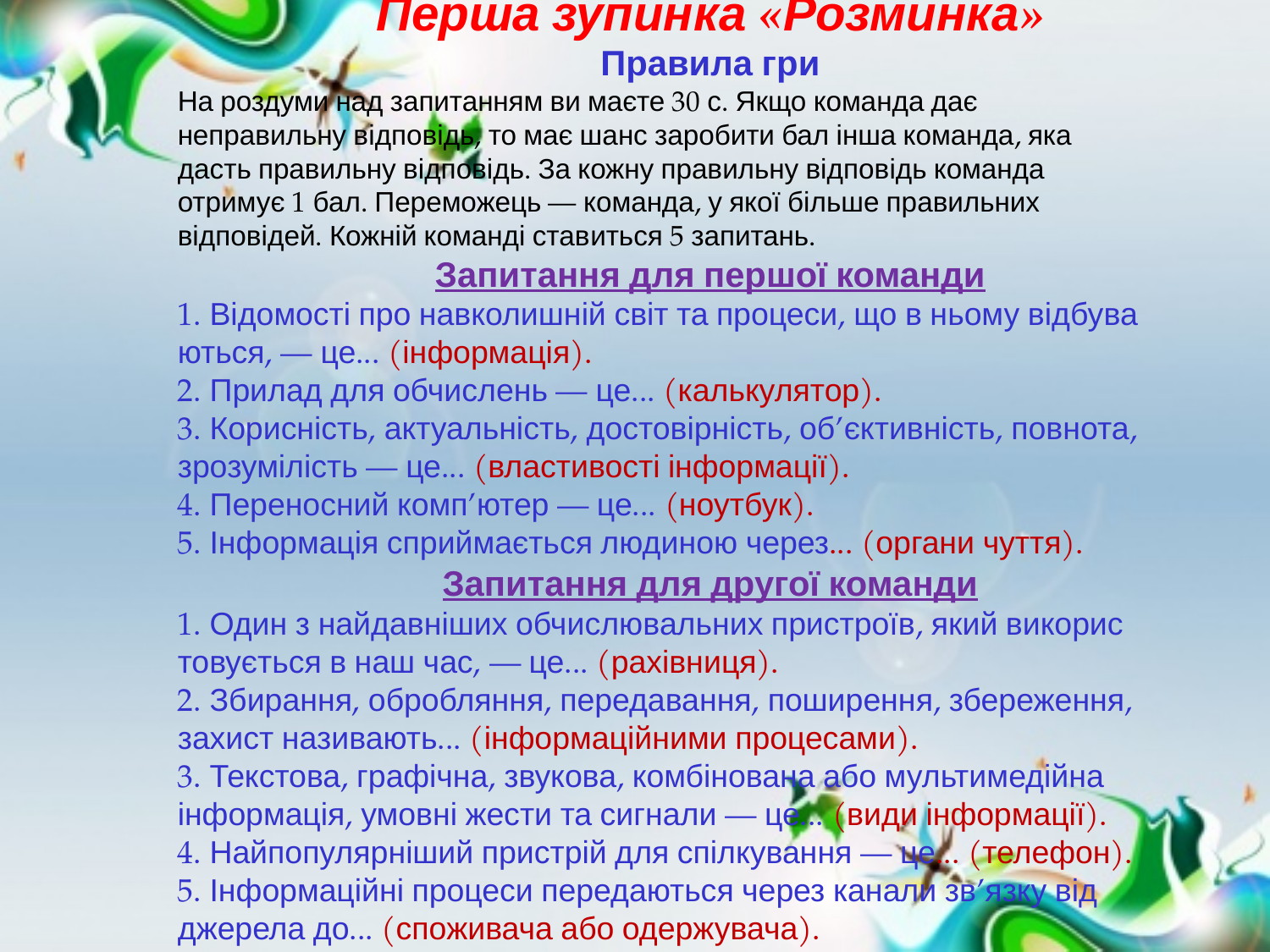

Перша зупинка «Розминка»
Правила гри
На роздуми над запитанням ви маєте 30 с. Якщо команда дає
неправильну відповідь, то має шанс заробити бал інша команда, яка
дасть правильну відповідь. За кожну правильну відповідь команда
отримує 1 бал. Переможець — команда, у якої більше правильних
відповідей. Кожній команді ставиться 5 запитань.
Запитання для першої команди
1. Відомості про навколишній світ та процеси, що в ньому відбува­
ються, — це... (інформація).
2. Прилад для обчислень — це... (калькулятор).
3. Корисність, актуальність, достовірність, об’єктивність, повнота,
зрозумілість — це... (властивості інформації).
4. Переносний комп’ютер — це... (ноутбук).
5. Інформація сприймається людиною через... (органи чуття).
Запитання для другої команди
1. Один з найдавніших обчислювальних пристроїв, який викорис­
товується в наш час, — це... (рахівниця).
2. Збирання, обробляння, передавання, поширення, збереження,
захист називають... (інформаційними процесами).
3. Текстова, графічна, звукова, комбінована або мультимедійна
інформація, умовні жести та сигнали — це... (види інформації).
4. Найпопулярніший пристрій для спілкування — це... (телефон).
5. Інформаційні процеси передаються через канали зв’язку від
джерела до... (споживача або одержувача).